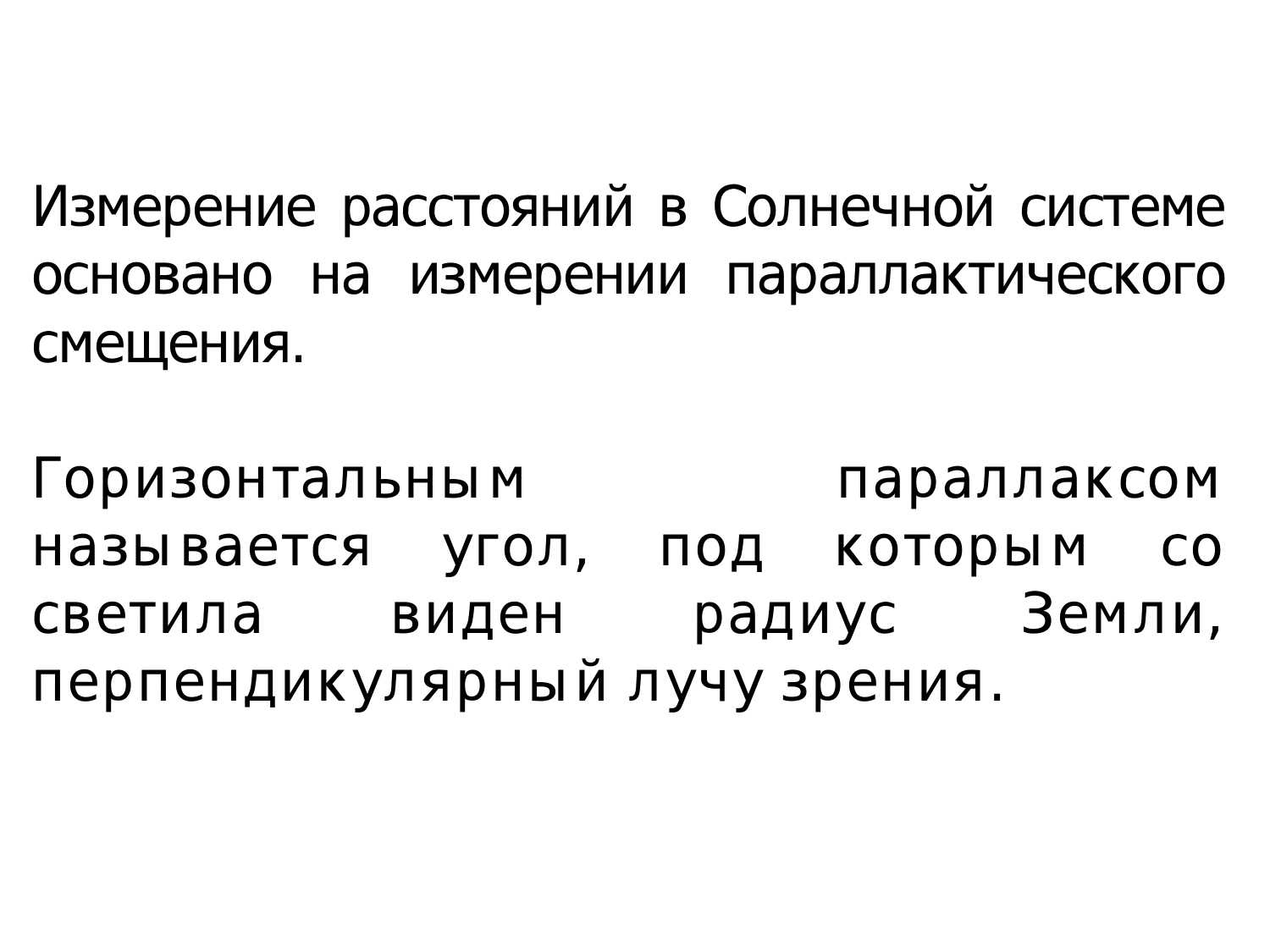

# Измерение расстояний в Солнечной системе основано на измерении параллактического смещения. Горизонтальным параллаксом называется угол, под которым со светила виден радиус Земли, перпендикулярный лучу зрения.